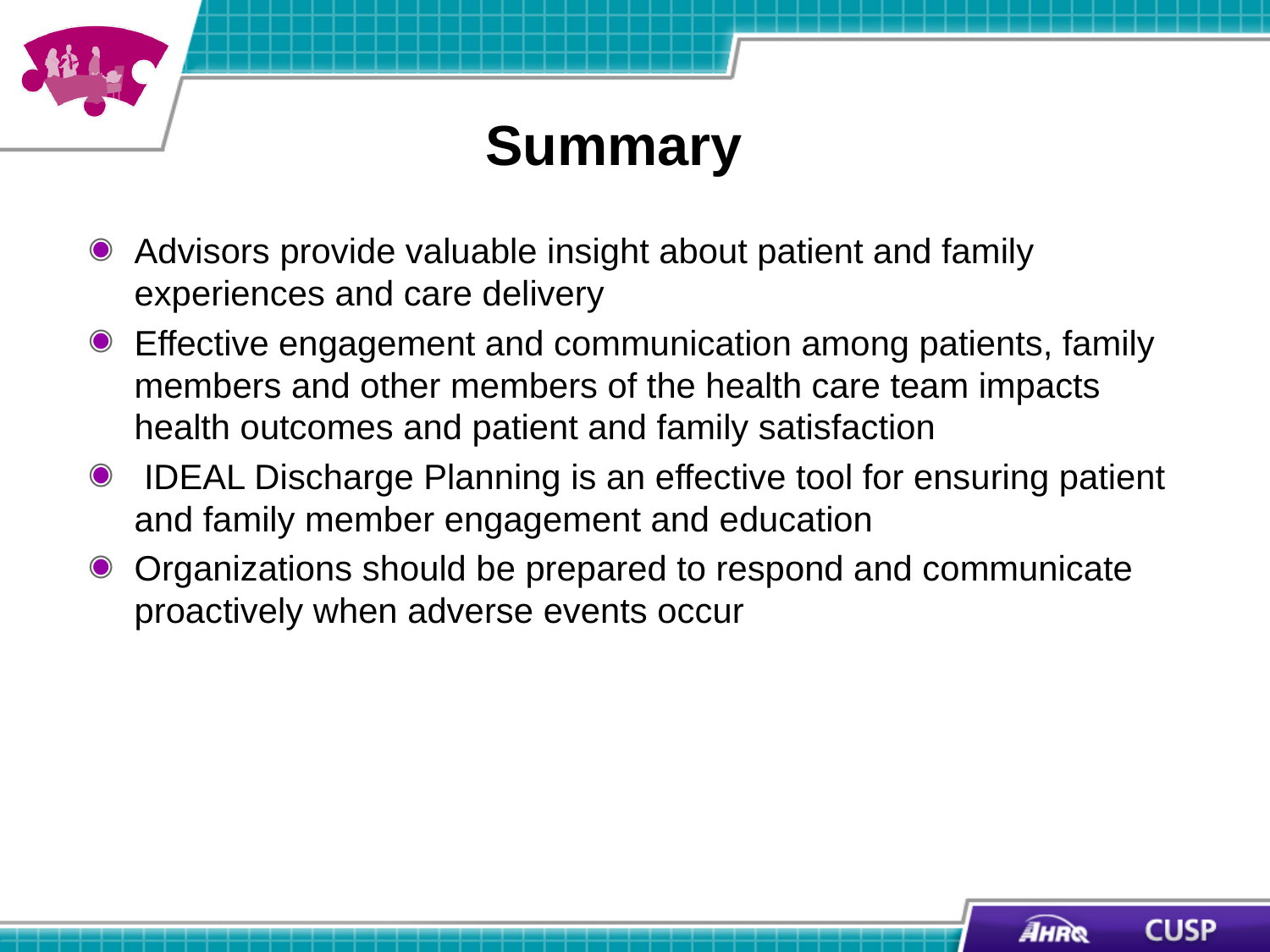

# Summary
Advisors provide valuable insight about patient and family experiences and care delivery
Effective engagement and communication among patients, family members and other members of the health care team impacts health outcomes and patient and family satisfaction
 IDEAL Discharge Planning is an effective tool for ensuring patient and family member engagement and education
Organizations should be prepared to respond and communicate proactively when adverse events occur